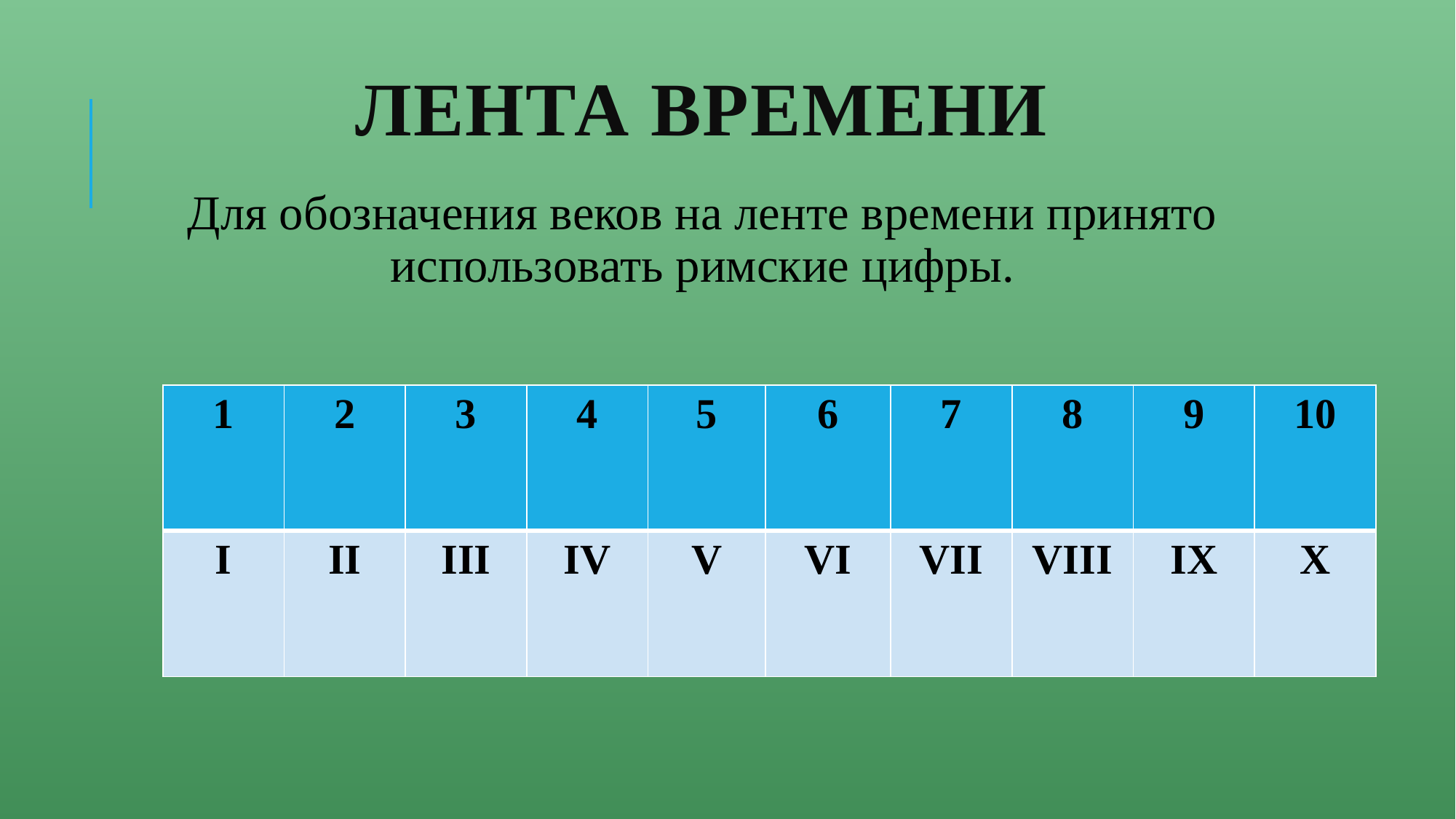

# Лента времени
Для обозначения веков на ленте времени принято использовать римские цифры.

| 1 | 2 | 3 | 4 | 5 | 6 | 7 | 8 | 9 | 10 |
| --- | --- | --- | --- | --- | --- | --- | --- | --- | --- |
| I | II | III | IV | V | VI | VII | VIII | IX | X |